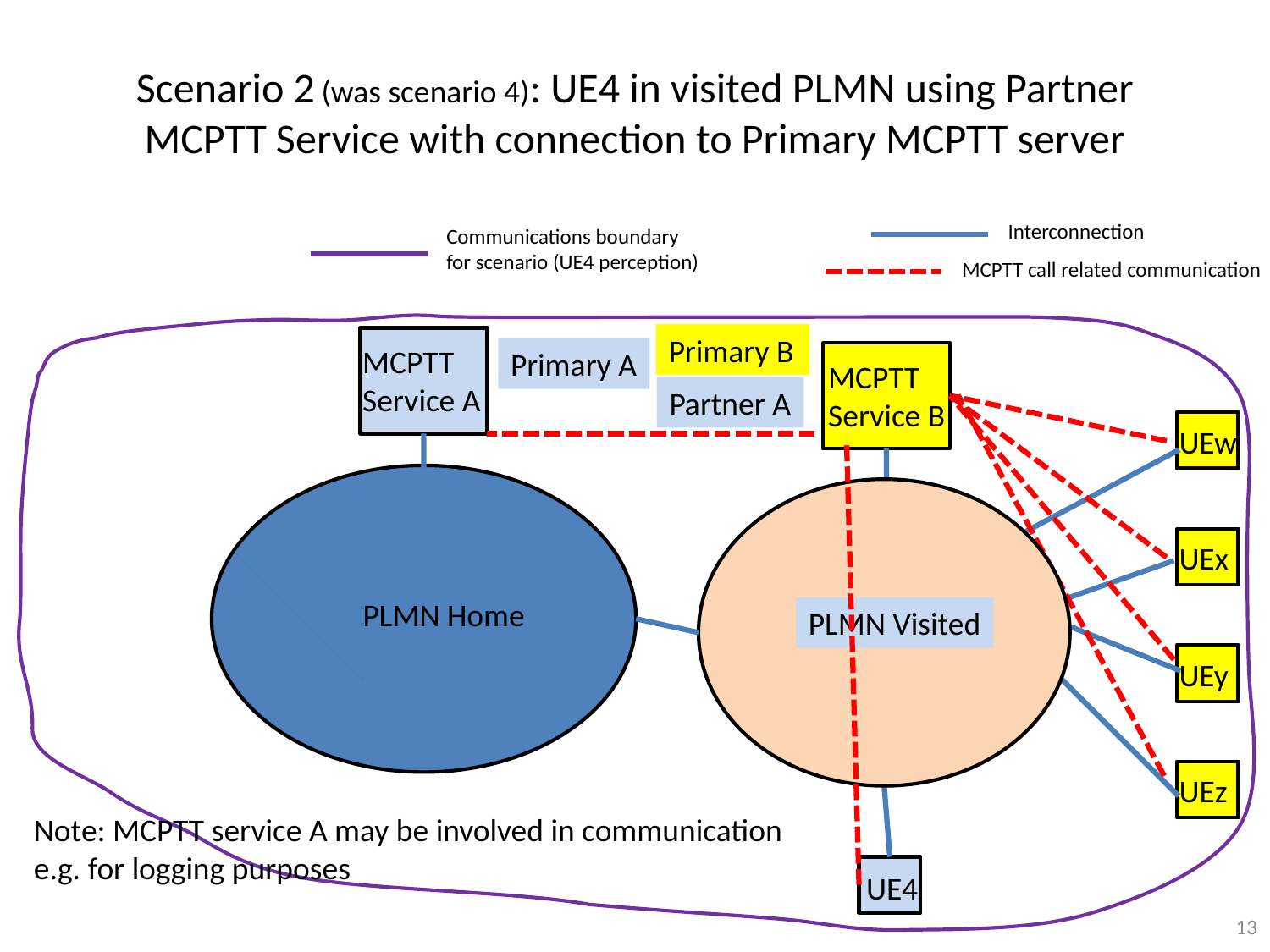

# Scenario 2 (was scenario 4): UE4 in visited PLMN using Partner MCPTT Service with connection to Primary MCPTT server
Interconnection
Communications boundary for scenario (UE4 perception)
MCPTT call related communication

Primary B

MCPTT
Service A
Primary A

MCPTT
Service B
Partner A

UEw

UEx
PLMN Home
PLMN Visited

UEy

UEz
Note: MCPTT service A may be involved in communication e.g. for logging purposes

UE4
13